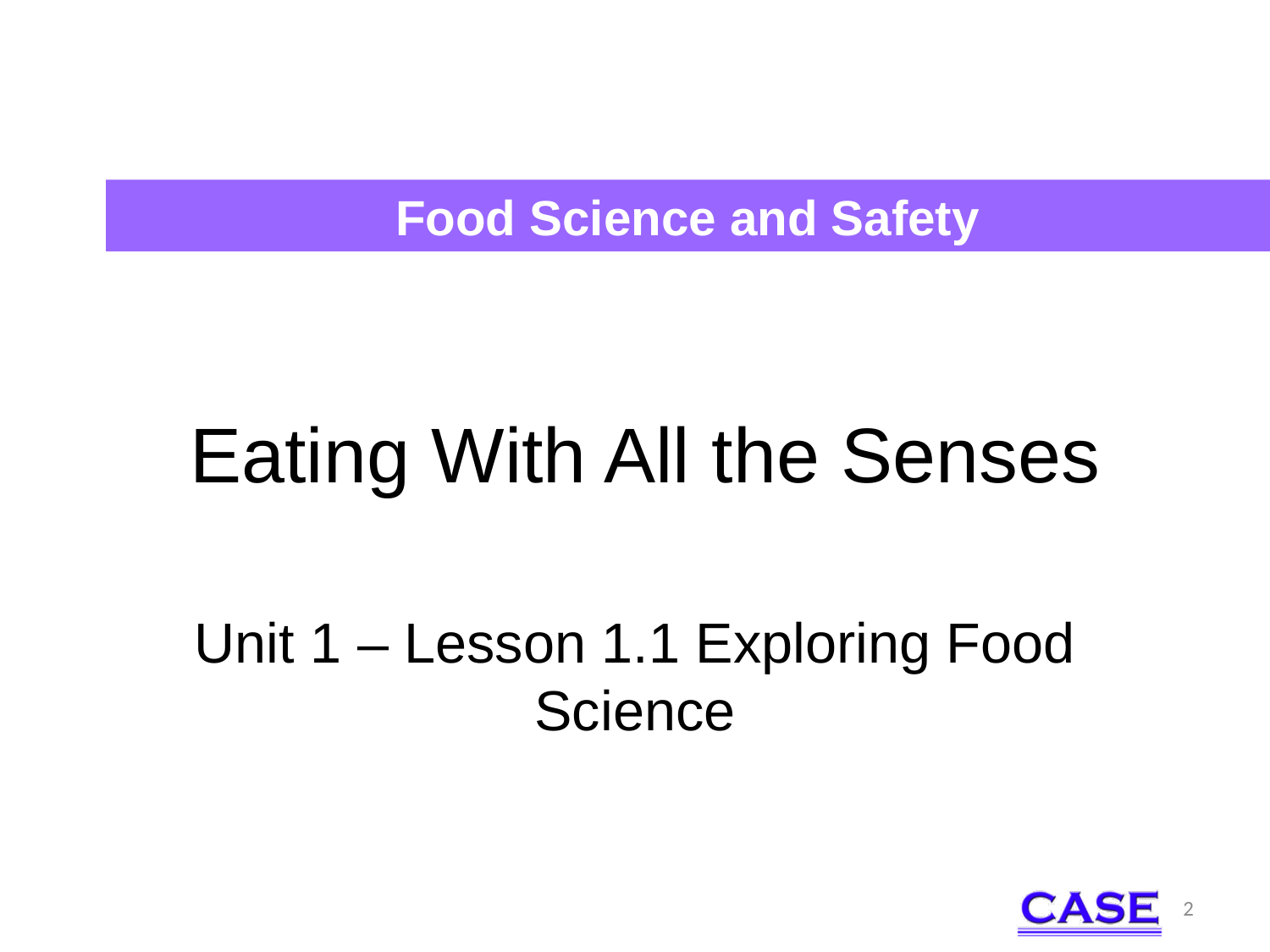

Food Science and Safety
# Eating With All the Senses
Unit 1 – Lesson 1.1 Exploring Food Science
2